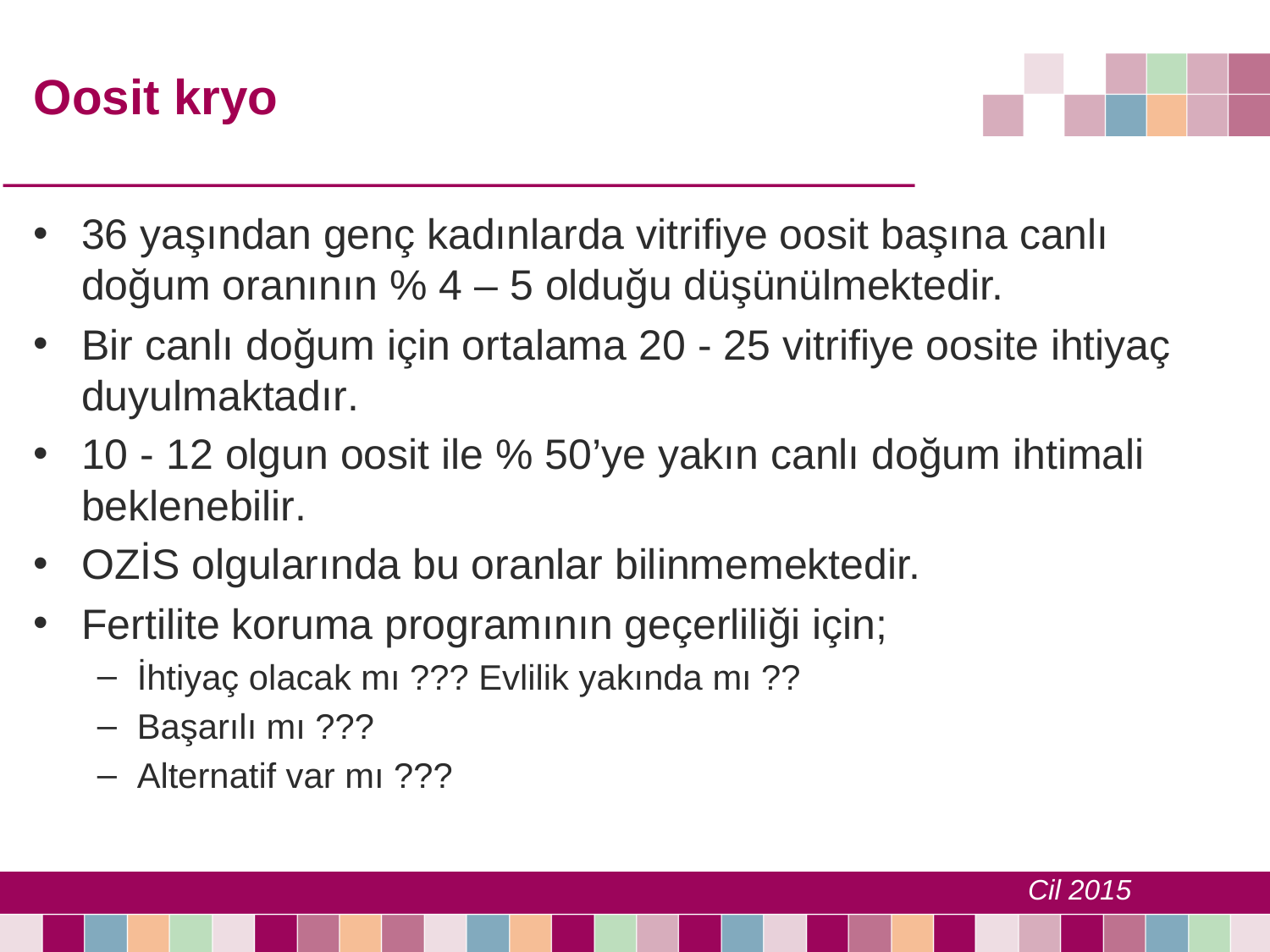

# Oosit kryo
36 yaşından genç kadınlarda vitrifiye oosit başına canlı doğum oranının % 4 – 5 olduğu düşünülmektedir.
Bir canlı doğum için ortalama 20 - 25 vitrifiye oosite ihtiyaç duyulmaktadır.
10 - 12 olgun oosit ile % 50’ye yakın canlı doğum ihtimali beklenebilir.
OZİS olgularında bu oranlar bilinmemektedir.
Fertilite koruma programının geçerliliği için;
İhtiyaç olacak mı ??? Evlilik yakında mı ??
Başarılı mı ???
Alternatif var mı ???
Cil 2015